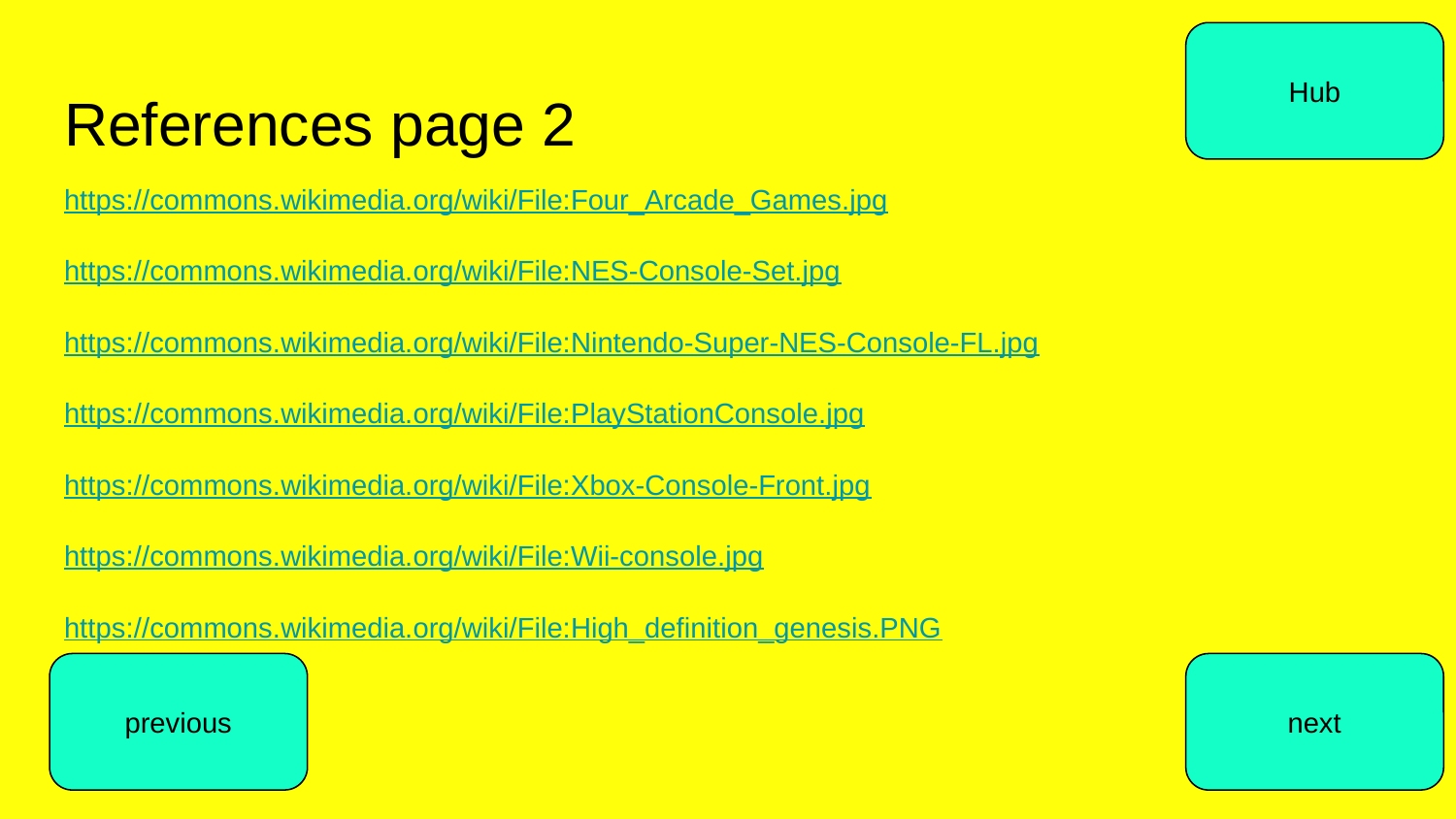

Hub
# References page 2
https://commons.wikimedia.org/wiki/File:Four_Arcade_Games.jpg
https://commons.wikimedia.org/wiki/File:NES-Console-Set.jpg
https://commons.wikimedia.org/wiki/File:Nintendo-Super-NES-Console-FL.jpg
https://commons.wikimedia.org/wiki/File:PlayStationConsole.jpg
https://commons.wikimedia.org/wiki/File:Xbox-Console-Front.jpg
https://commons.wikimedia.org/wiki/File:Wii-console.jpg
https://commons.wikimedia.org/wiki/File:High_definition_genesis.PNG

previous
next